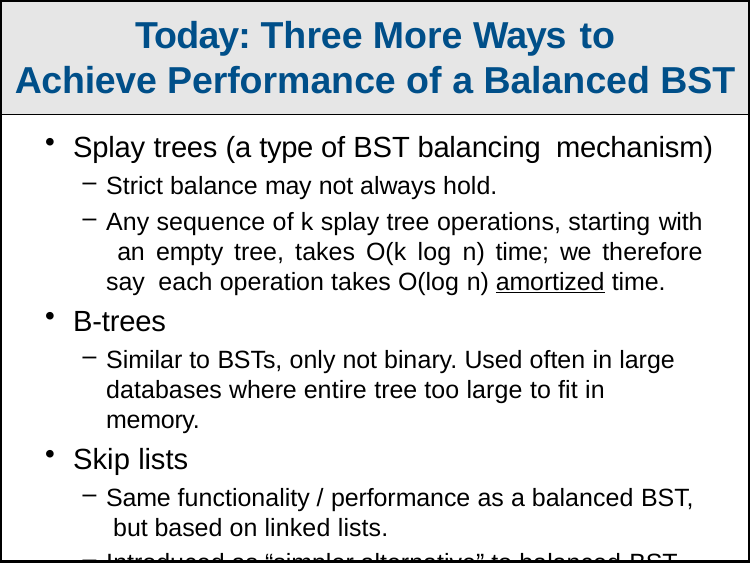

Today: Three More Ways to
Achieve Performance of a Balanced BST
Splay trees (a type of BST balancing mechanism)
Strict balance may not always hold.
Any sequence of k splay tree operations, starting with  an empty tree, takes O(k log n) time; we therefore say  each operation takes O(log n) amortized time.
B-trees
Similar to BSTs, only not binary. Used often in large
databases where entire tree too large to fit in memory.
Skip lists
Same functionality / performance as a balanced BST,  but based on linked lists.
Introduced as “simpler alternative” to balanced BST.